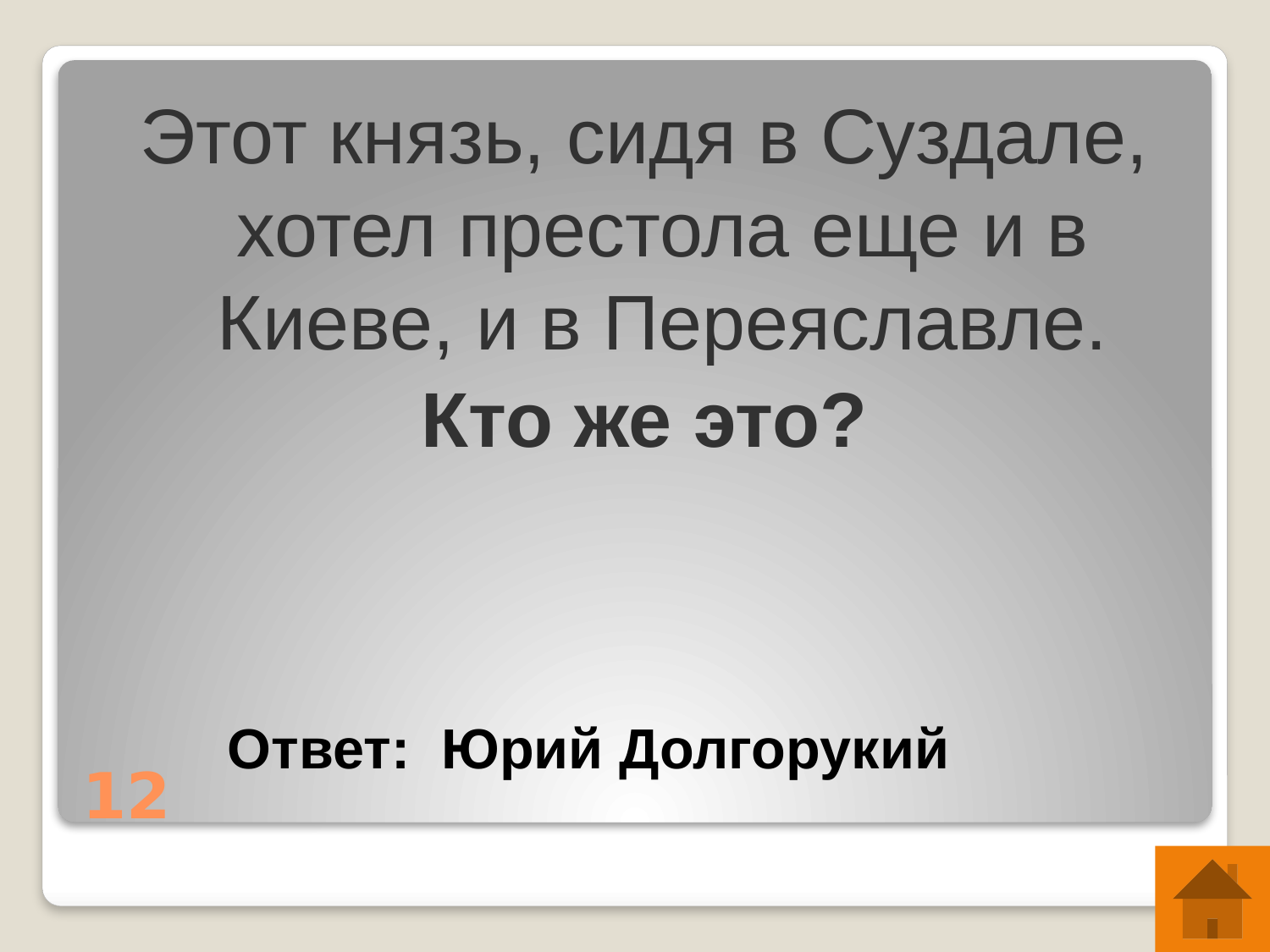

Этот князь, сидя в Суздале, хотел престола еще и в Киеве, и в Переяславле.
Кто же это?
# 12
Ответ:  Юрий Долгорукий